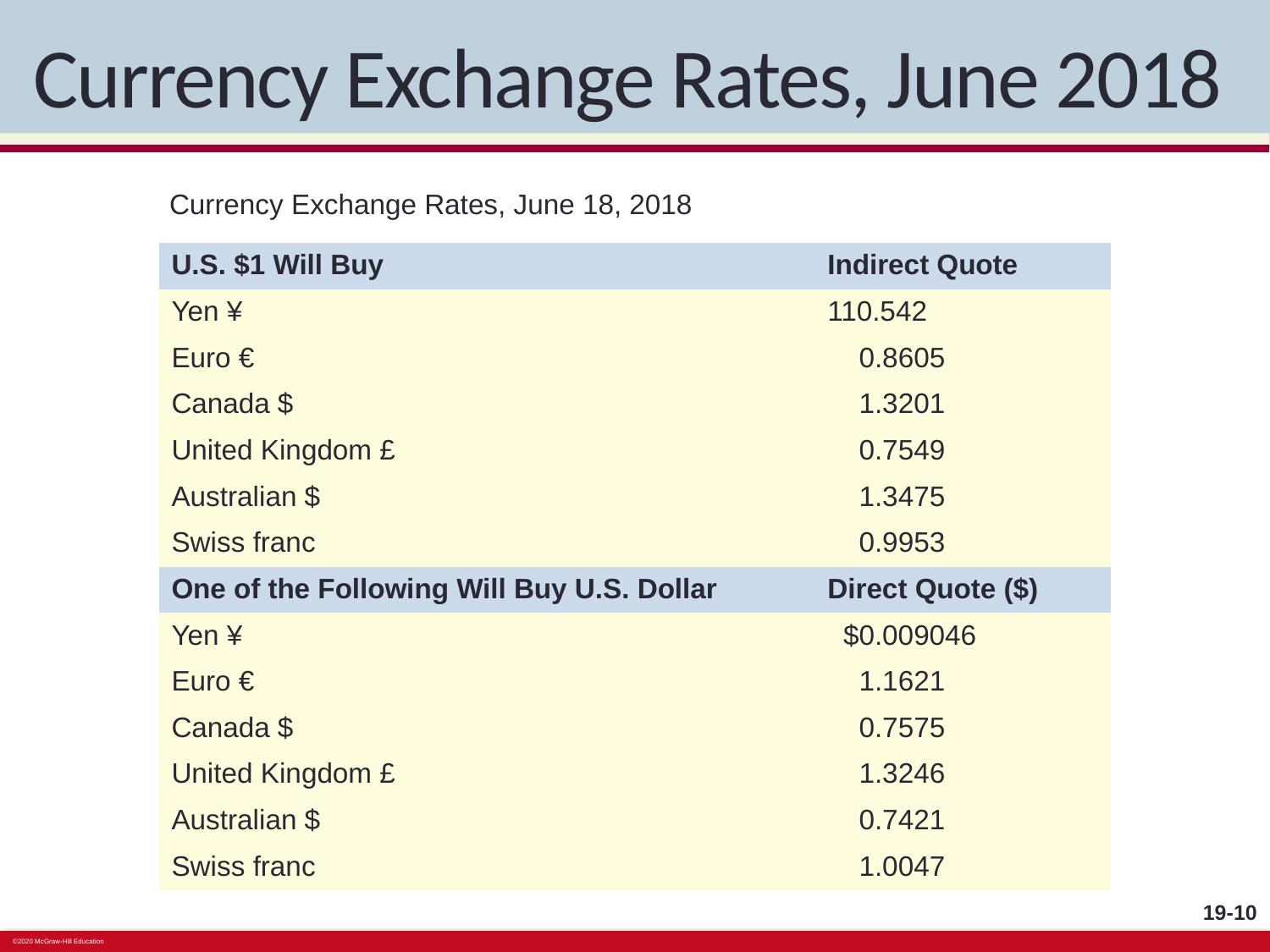

# Currency Exchange Rates, June 2018
Currency Exchange Rates, June 18, 2018
| U.S. $1 Will Buy | Indirect Quote |
| --- | --- |
| Yen ¥ | 110.542 |
| Euro € | 0.8605 |
| Canada $ | 1.3201 |
| United Kingdom £ | 0.7549 |
| Australian $ | 1.3475 |
| Swiss franc | 0.9953 |
| One of the Following Will Buy U.S. Dollar | Direct Quote ($) |
| Yen ¥ | $0.009046 |
| Euro € | 1.1621 |
| Canada $ | 0.7575 |
| United Kingdom £ | 1.3246 |
| Australian $ | 0.7421 |
| Swiss franc | 1.0047 |